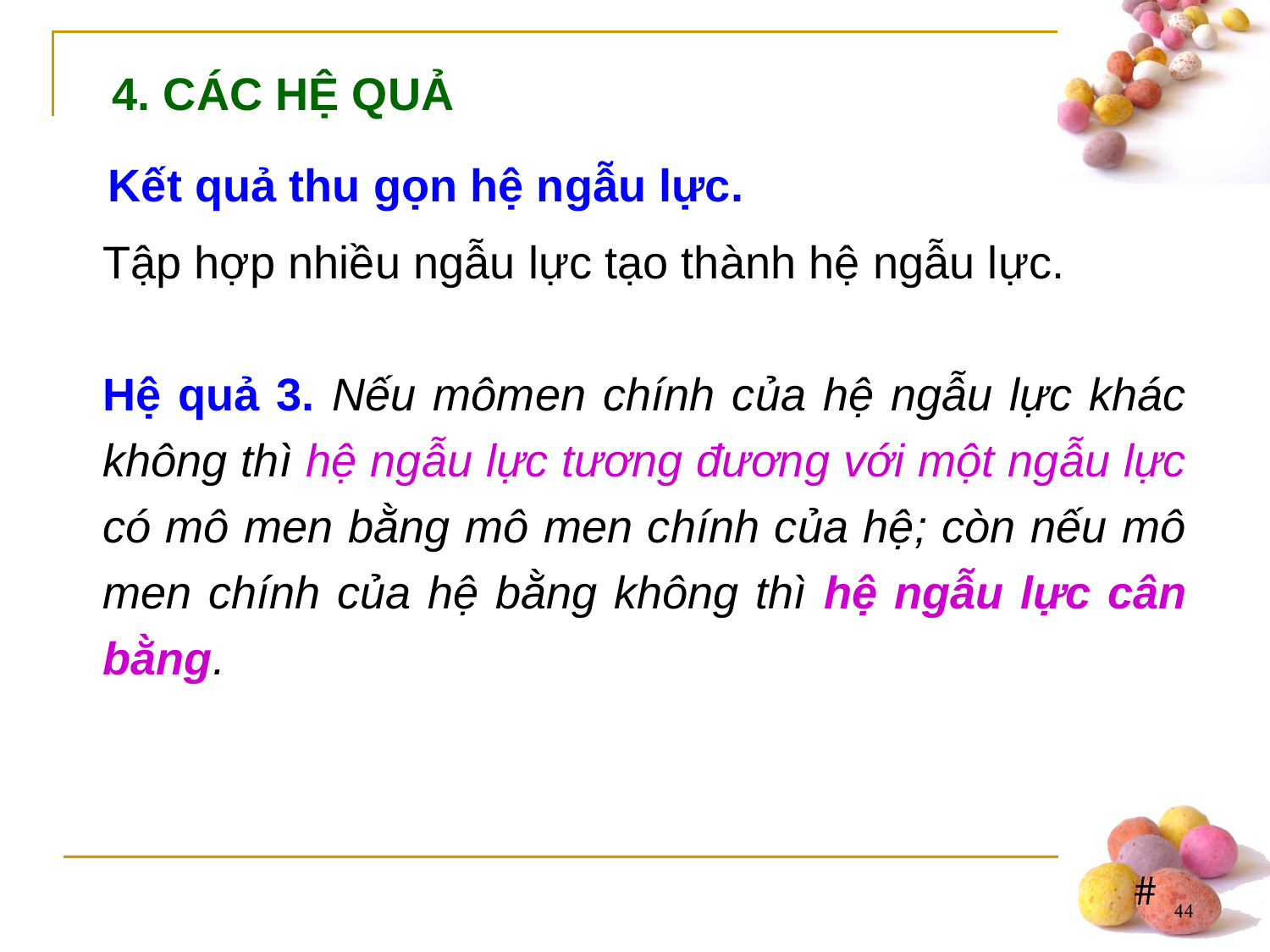

4. CÁC HỆ QUẢ
Kết quả thu gọn hệ ngẫu lực.
Tập hợp nhiều ngẫu lực tạo thành hệ ngẫu lực.

Hệ quả 3. Nếu mômen chính của hệ ngẫu lực khác không thì hệ ngẫu lực tương đương với một ngẫu lực có mô men bằng mô men chính của hệ; còn nếu mô men chính của hệ bằng không thì hệ ngẫu lực cân bằng.
44